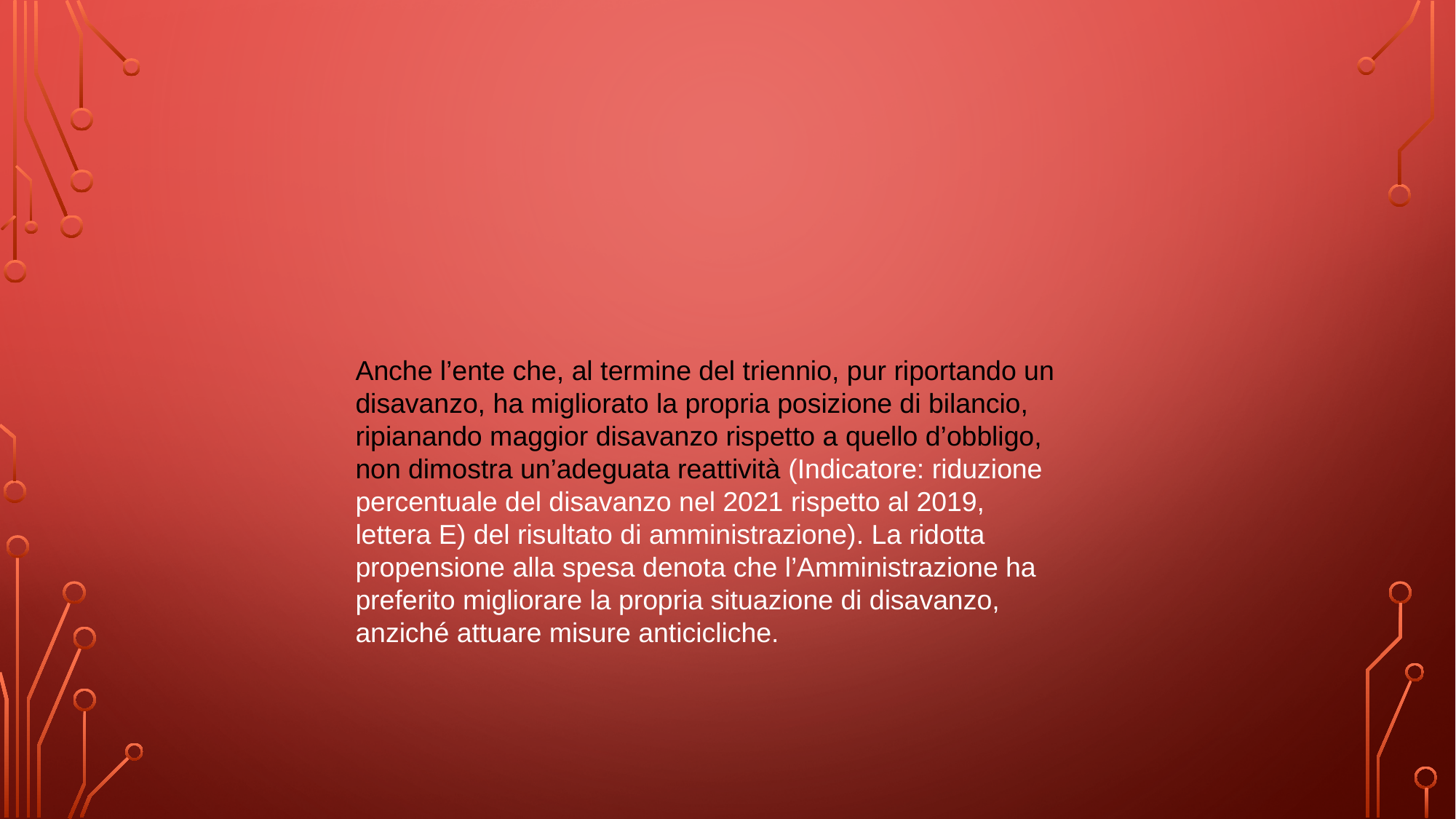

Anche l’ente che, al termine del triennio, pur riportando un disavanzo, ha migliorato la propria posizione di bilancio, ripianando maggior disavanzo rispetto a quello d’obbligo, non dimostra un’adeguata reattività (Indicatore: riduzione percentuale del disavanzo nel 2021 rispetto al 2019, lettera E) del risultato di amministrazione). La ridotta propensione alla spesa denota che l’Amministrazione ha preferito migliorare la propria situazione di disavanzo, anziché attuare misure anticicliche.